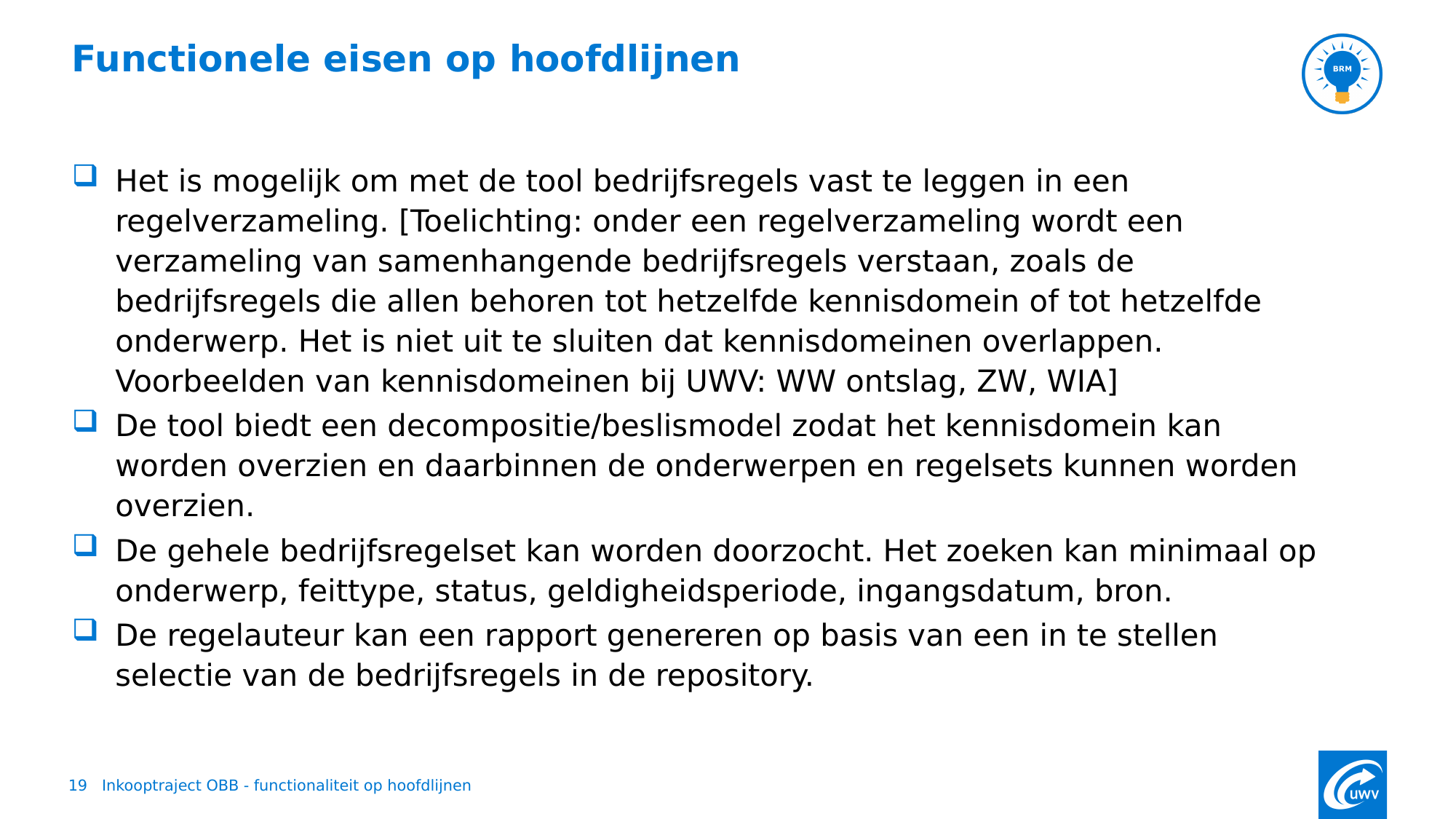

Inkooptraject OBB - functionaliteit op hoofdlijnen
# Functionele eisen op hoofdlijnen
Het is mogelijk om met de tool bedrijfsregels vast te leggen in een regelverzameling. [Toelichting: onder een regelverzameling wordt een verzameling van samenhangende bedrijfsregels verstaan, zoals de bedrijfsregels die allen behoren tot hetzelfde kennisdomein of tot hetzelfde onderwerp. Het is niet uit te sluiten dat kennisdomeinen overlappen. Voorbeelden van kennisdomeinen bij UWV: WW ontslag, ZW, WIA]
De tool biedt een decompositie/beslismodel zodat het kennisdomein kan worden overzien en daarbinnen de onderwerpen en regelsets kunnen worden overzien.
De gehele bedrijfsregelset kan worden doorzocht. Het zoeken kan minimaal op onderwerp, feittype, status, geldigheidsperiode, ingangsdatum, bron.
De regelauteur kan een rapport genereren op basis van een in te stellen selectie van de bedrijfsregels in de repository.

19